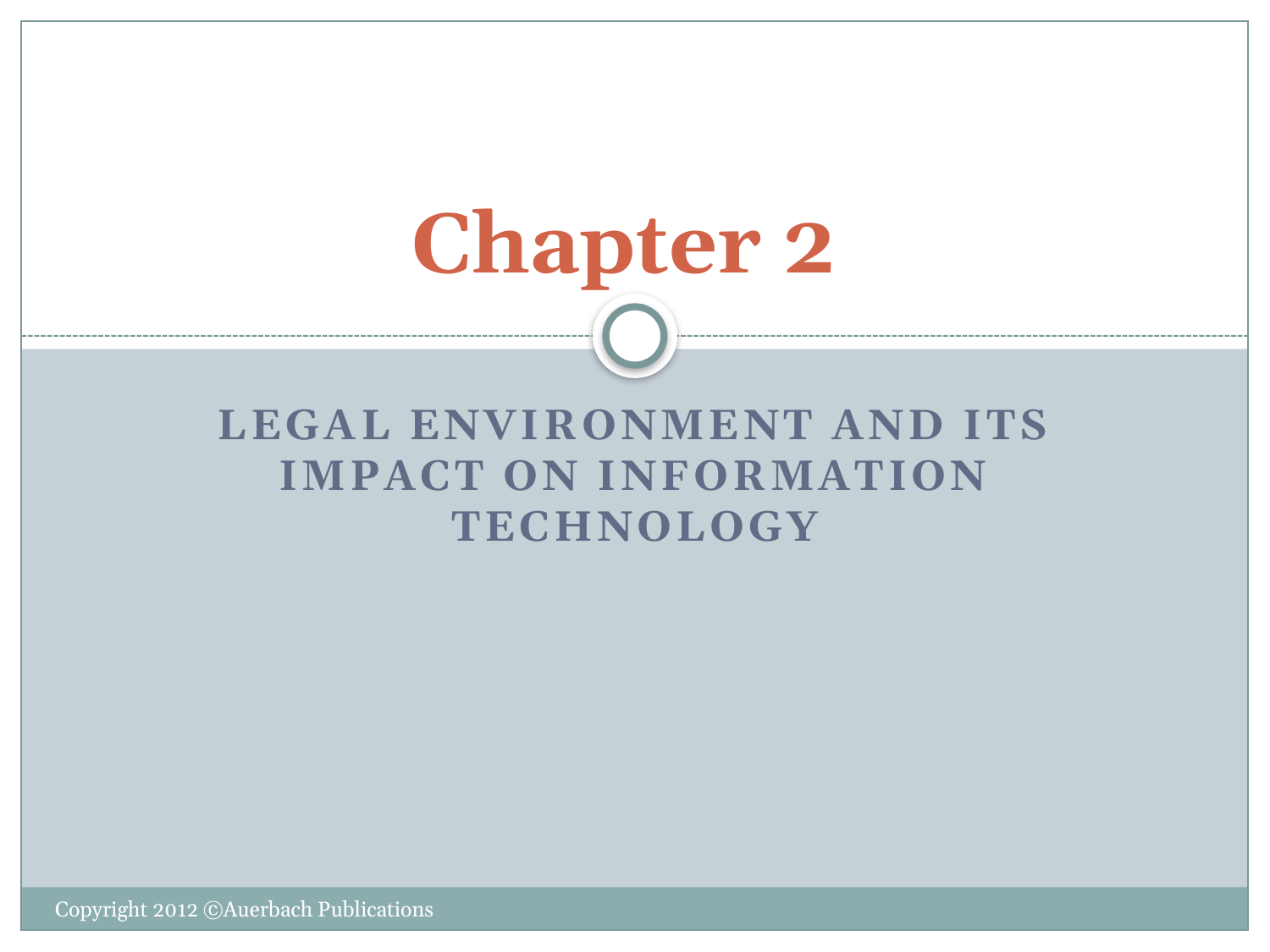

# Chapter 2
Legal Environment and its Impact on Information Technology
Copyright 2012 ©Auerbach Publications